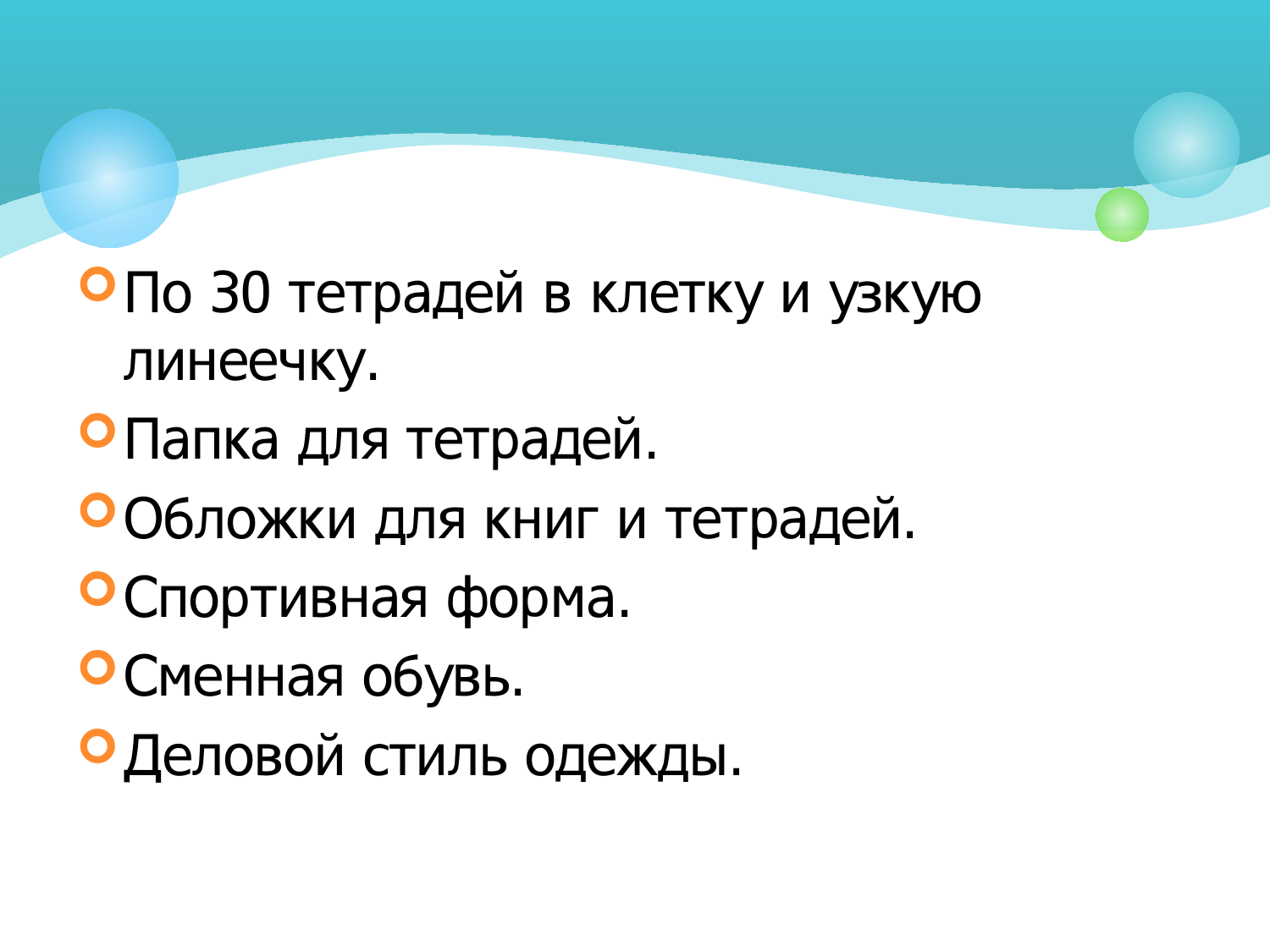

По 30 тетрадей в клетку и узкую линеечку.
Папка для тетрадей.
Обложки для книг и тетрадей.
Спортивная форма.
Сменная обувь.
Деловой стиль одежды.